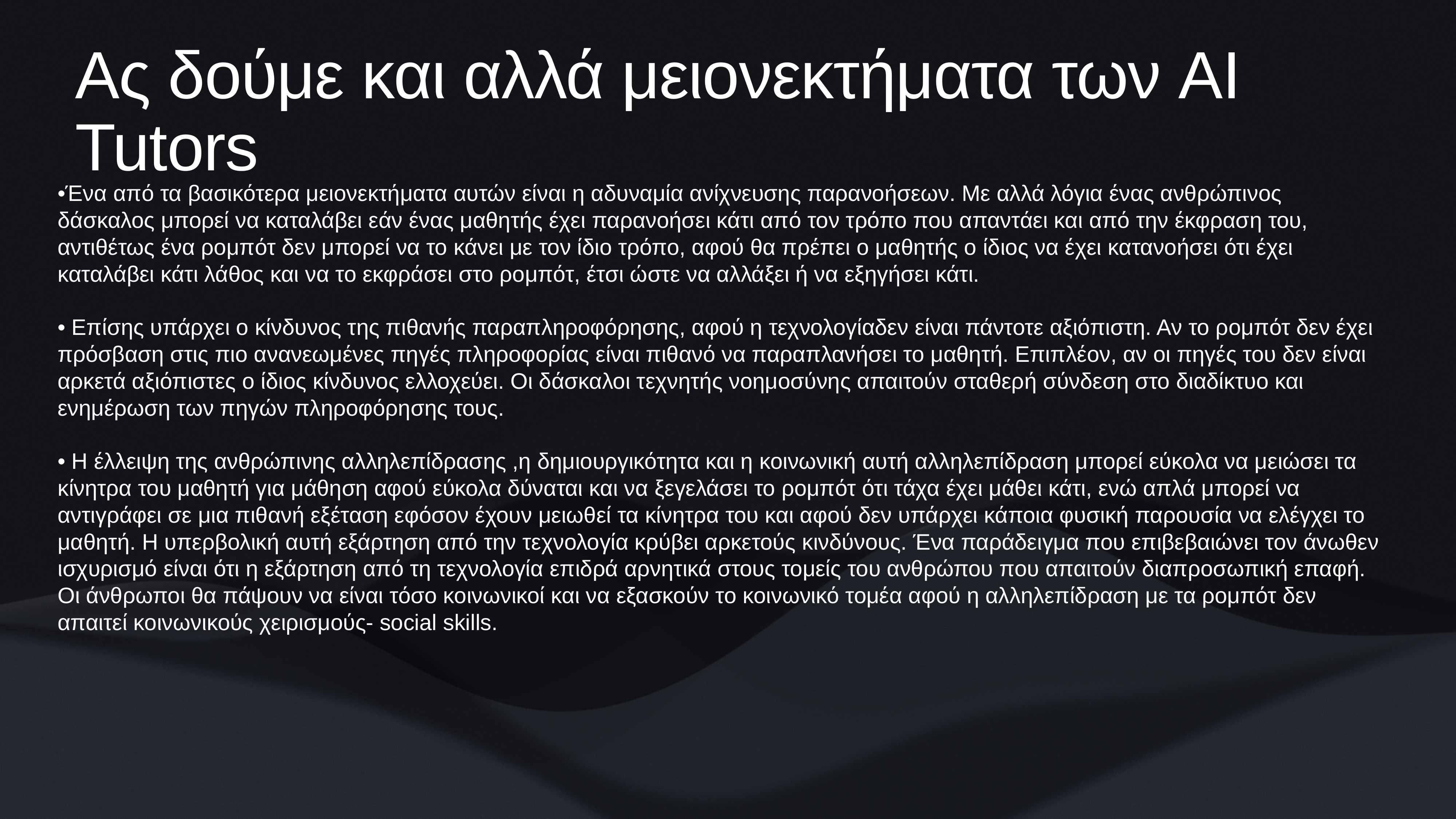

# Ας δούμε και αλλά μειονεκτήματα των AI Tutors
•Ένα από τα βασικότερα μειονεκτήματα αυτών είναι η αδυναμία ανίχνευσης παρανοήσεων. Με αλλά λόγια ένας ανθρώπινος δάσκαλος μπορεί να καταλάβει εάν ένας μαθητής έχει παρανοήσει κάτι από τον τρόπο που απαντάει και από την έκφραση του, αντιθέτως ένα ρομπότ δεν μπορεί να το κάνει με τον ίδιο τρόπο, αφού θα πρέπει ο μαθητής ο ίδιος να έχει κατανοήσει ότι έχει καταλάβει κάτι λάθος και να το εκφράσει στο ρομπότ, έτσι ώστε να αλλάξει ή να εξηγήσει κάτι.
• Επίσης υπάρχει ο κίνδυνος της πιθανής παραπληροφόρησης, αφού η τεχνολογίαδεν είναι πάντοτε αξιόπιστη. Αν το ρομπότ δεν έχει πρόσβαση στις πιο ανανεωμένες πηγές πληροφορίας είναι πιθανό να παραπλανήσει το μαθητή. Επιπλέον, αν οι πηγές του δεν είναι αρκετά αξιόπιστες ο ίδιος κίνδυνος ελλοχεύει. Οι δάσκαλοι τεχνητής νοημοσύνης απαιτούν σταθερή σύνδεση στο διαδίκτυο και ενημέρωση των πηγών πληροφόρησης τους.
• Η έλλειψη της ανθρώπινης αλληλεπίδρασης ,η δημιουργικότητα και η κοινωνική αυτή αλληλεπίδραση μπορεί εύκολα να μειώσει τα κίνητρα του μαθητή για μάθηση αφού εύκολα δύναται και να ξεγελάσει το ρομπότ ότι τάχα έχει μάθει κάτι, ενώ απλά μπορεί να αντιγράφει σε μια πιθανή εξέταση εφόσον έχουν μειωθεί τα κίνητρα του και αφού δεν υπάρχει κάποια φυσική παρουσία να ελέγχει το μαθητή. Η υπερβολική αυτή εξάρτηση από την τεχνολογία κρύβει αρκετούς κινδύνους. Ένα παράδειγμα που επιβεβαιώνει τον άνωθεν ισχυρισμό είναι ότι η εξάρτηση από τη τεχνολογία επιδρά αρνητικά στους τομείς του ανθρώπου που απαιτούν διαπροσωπική επαφή. Οι άνθρωποι θα πάψουν να είναι τόσο κοινωνικοί και να εξασκούν το κοινωνικό τομέα αφού η αλληλεπίδραση με τα ρομπότ δεν απαιτεί κοινωνικούς χειρισμούς- social skills.